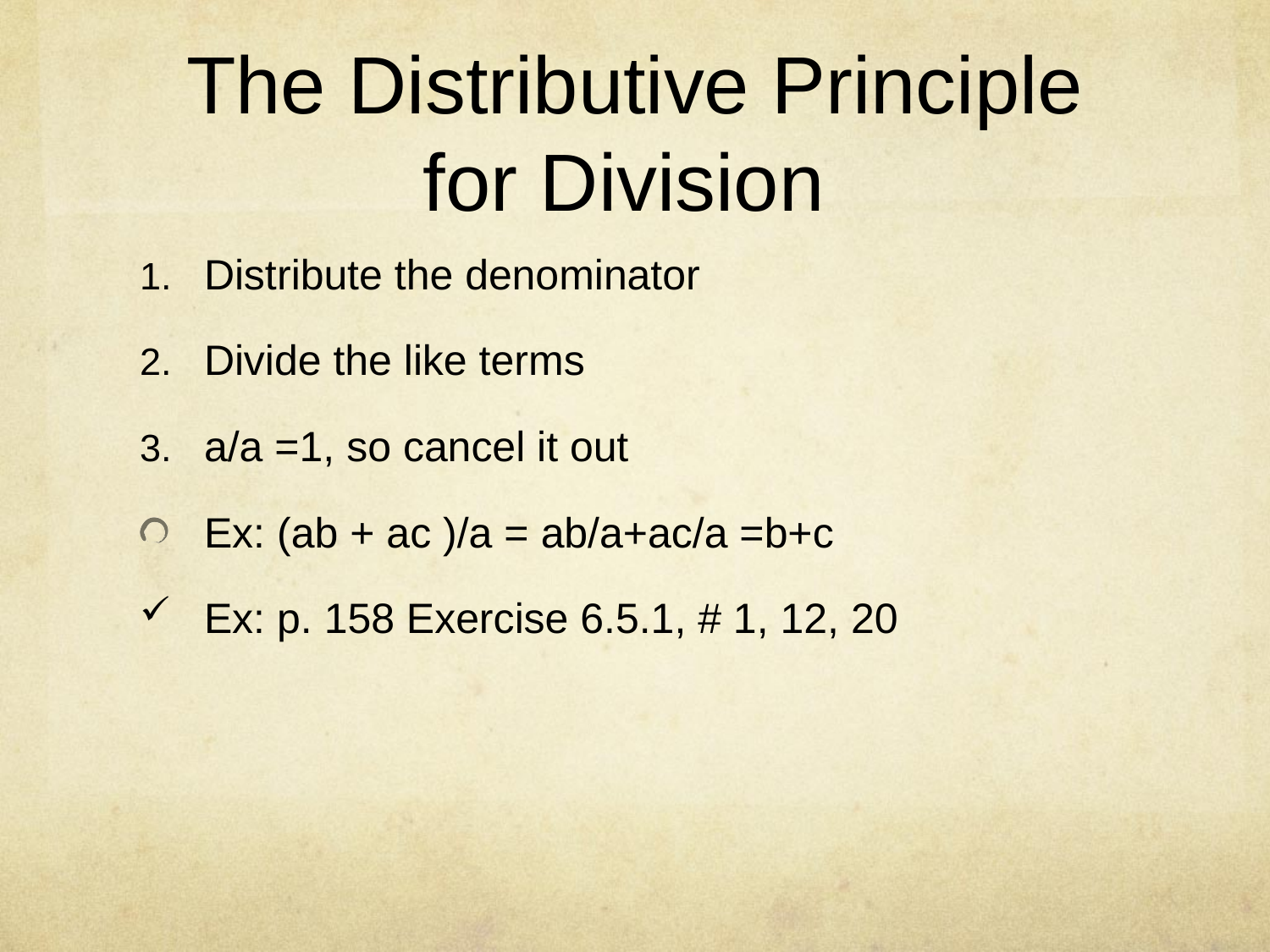

# The Distributive Principle for Division
Distribute the denominator
Divide the like terms
a/a =1, so cancel it out
Ex: (ab + ac )/a = ab/a+ac/a =b+c
Ex: p. 158 Exercise 6.5.1, # 1, 12, 20